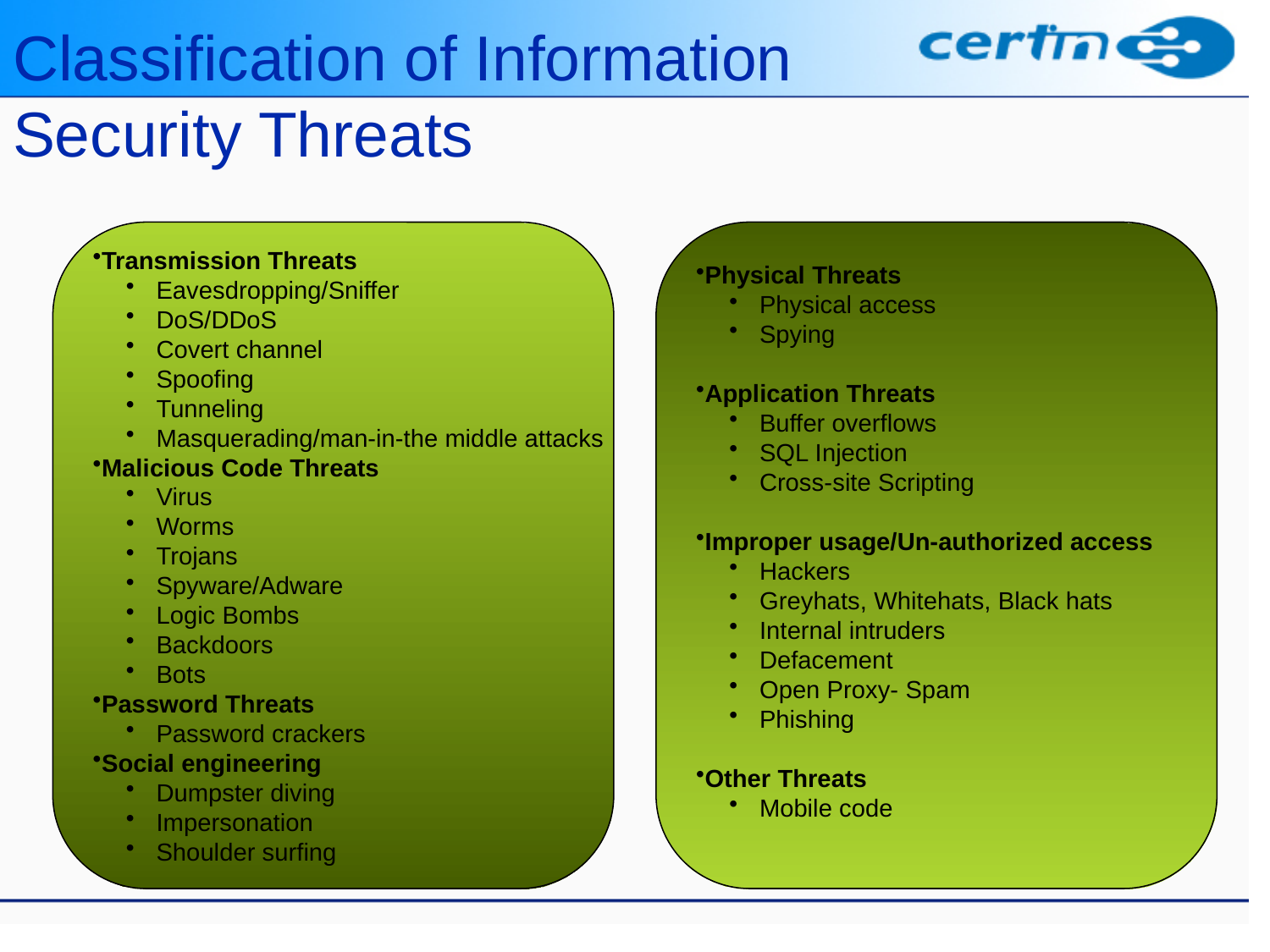

# Classification of Information Security Threats
Transmission Threats
Eavesdropping/Sniffer
DoS/DDoS
Covert channel
Spoofing
Tunneling
Masquerading/man-in-the middle attacks
Malicious Code Threats
Virus
Worms
Trojans
Spyware/Adware
Logic Bombs
Backdoors
Bots
Password Threats
Password crackers
Social engineering
Dumpster diving
Impersonation
Shoulder surfing
Physical Threats
Physical access
Spying
Application Threats
Buffer overflows
SQL Injection
Cross-site Scripting
Improper usage/Un-authorized access
Hackers
Greyhats, Whitehats, Black hats
Internal intruders
Defacement
Open Proxy- Spam
Phishing
Other Threats
Mobile code